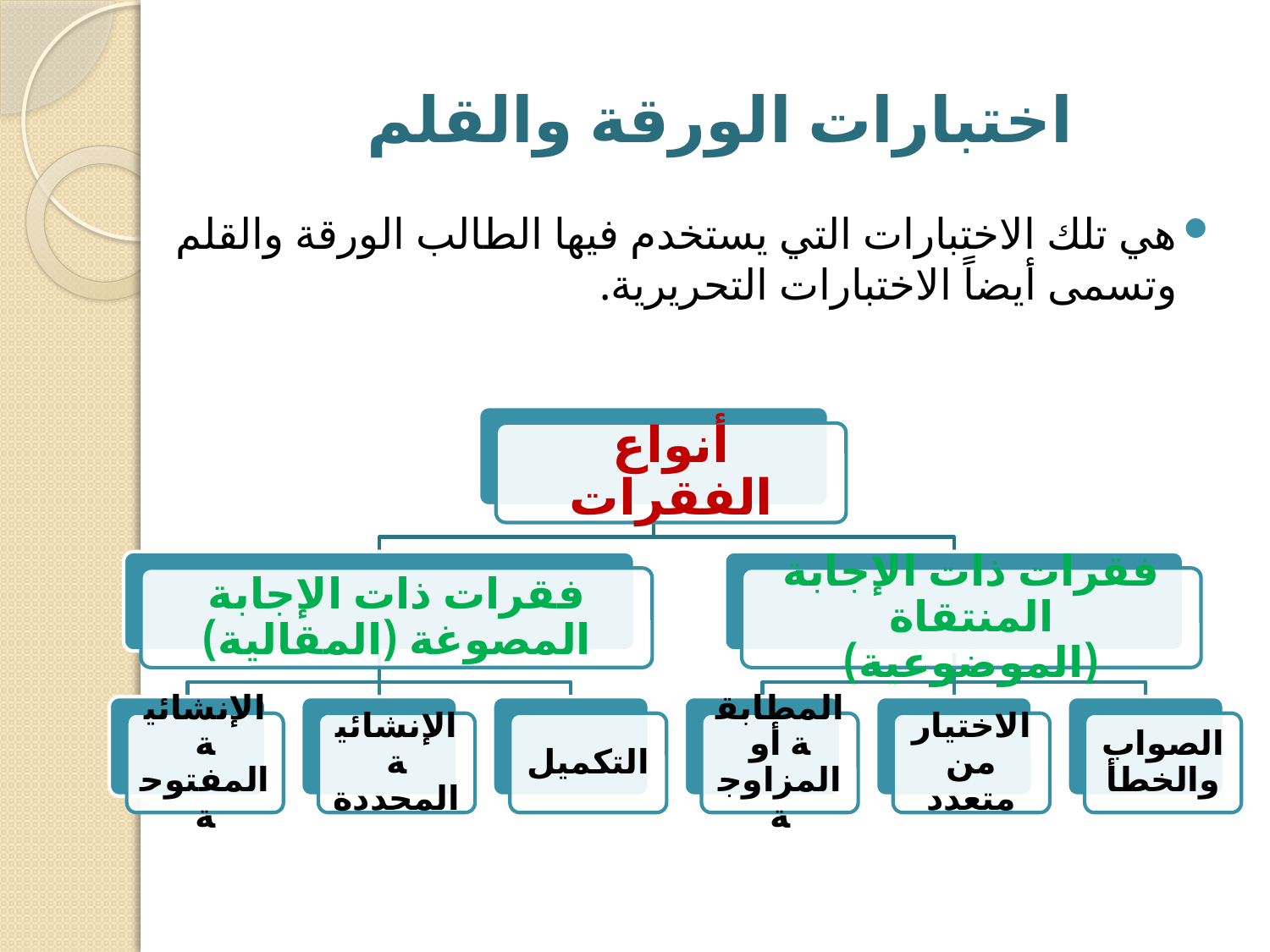

# اختبارات الورقة والقلم
هي تلك الاختبارات التي يستخدم فيها الطالب الورقة والقلم وتسمى أيضاً الاختبارات التحريرية.

أنواع الفقرات
فقرات ذات الإجابة المصوغة (المقالية)
الإنشائية المفتوحة
الإنشائية المحددة
التكميل
فقرات ذات الإجابة المنتقاة (الموضوعية)
المطابقة أو المزاوجة
الاختيار من متعدد
الصواب والخطأ